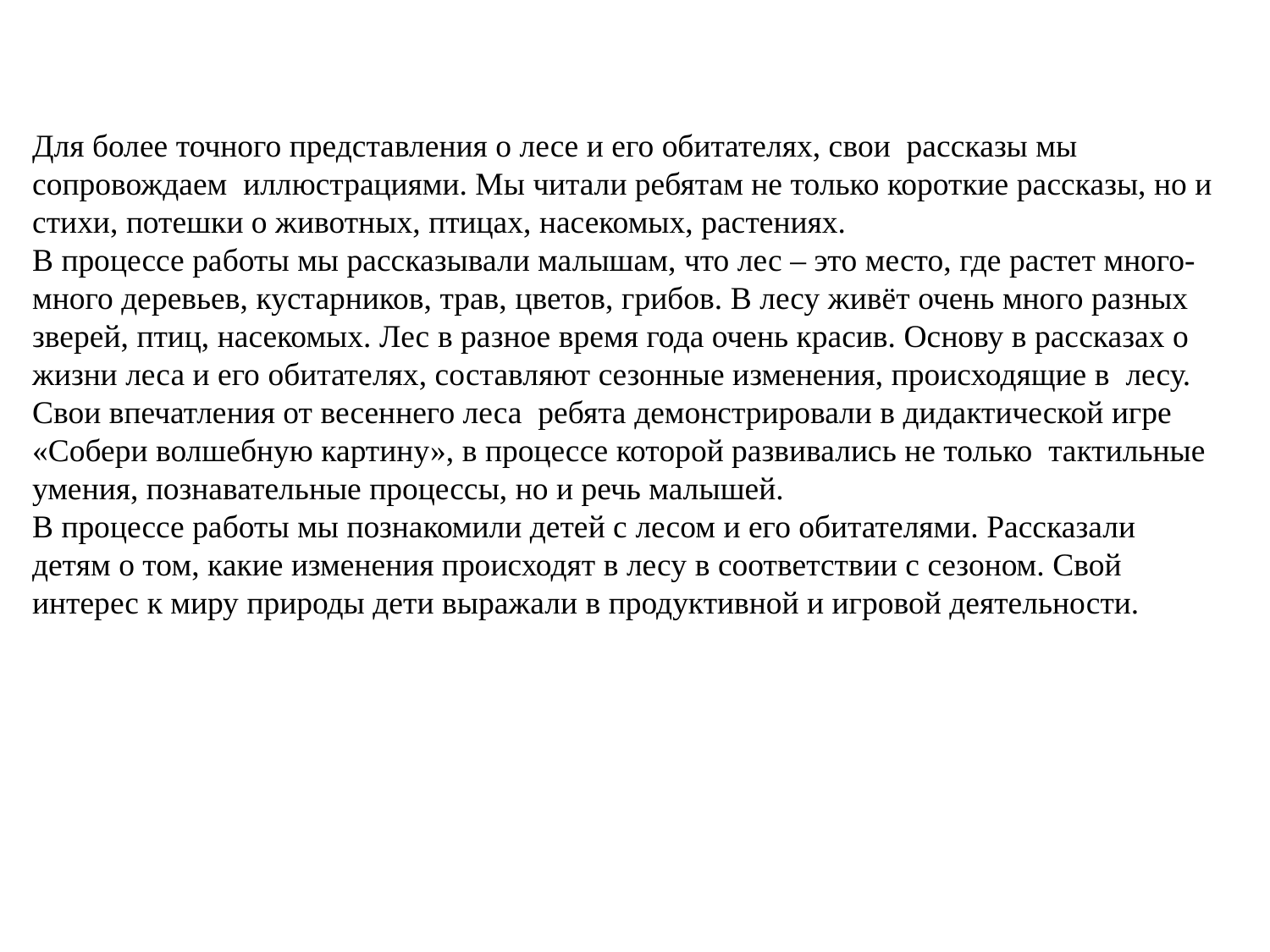

Для более точного представления о лесе и его обитателях, свои  рассказы мы сопровождаем  иллюстрациями. Мы читали ребятам не только короткие рассказы, но и стихи, потешки о животных, птицах, насекомых, растениях.
В процессе работы мы рассказывали малышам, что лес – это место, где растет много-много деревьев, кустарников, трав, цветов, грибов. В лесу живёт очень много разных зверей, птиц, насекомых. Лес в разное время года очень красив. Основу в рассказах о  жизни леса и его обитателях, составляют сезонные изменения, происходящие в  лесу.
Свои впечатления от весеннего леса  ребята демонстрировали в дидактической игре «Собери волшебную картину», в процессе которой развивались не только  тактильные умения, познавательные процессы, но и речь малышей.
В процессе работы мы познакомили детей с лесом и его обитателями. Рассказали детям о том, какие изменения происходят в лесу в соответствии с сезоном. Свой интерес к миру природы дети выражали в продуктивной и игровой деятельности.